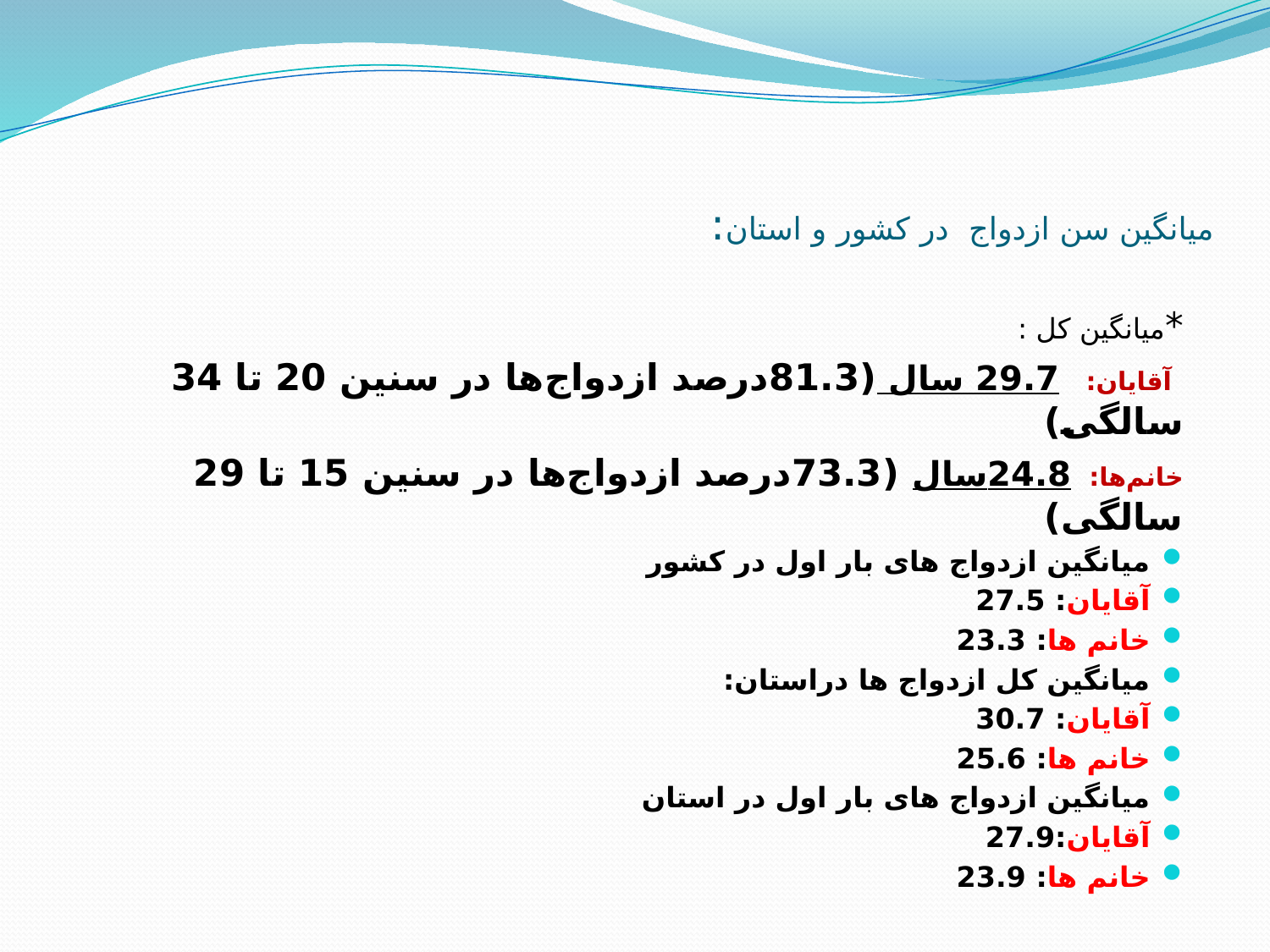

# میانگین سن ازدواج  در کشور و استان:
*میانگین کل :
 آقایان:   29.7 سال (81.3درصد ازدواج‌ها در سنین 20 تا 34 سالگی)
خانم‌ها:  24.8سال (73.3درصد ازدواج‌ها در سنین 15 تا 29 سالگی)
میانگین ازدواج های بار اول در کشور
آقایان: 27.5
خانم ها: 23.3
میانگین کل ازدواج ها دراستان:
آقایان: 30.7
خانم ها: 25.6
میانگین ازدواج های بار اول در استان
آقایان:27.9
خانم ها: 23.9